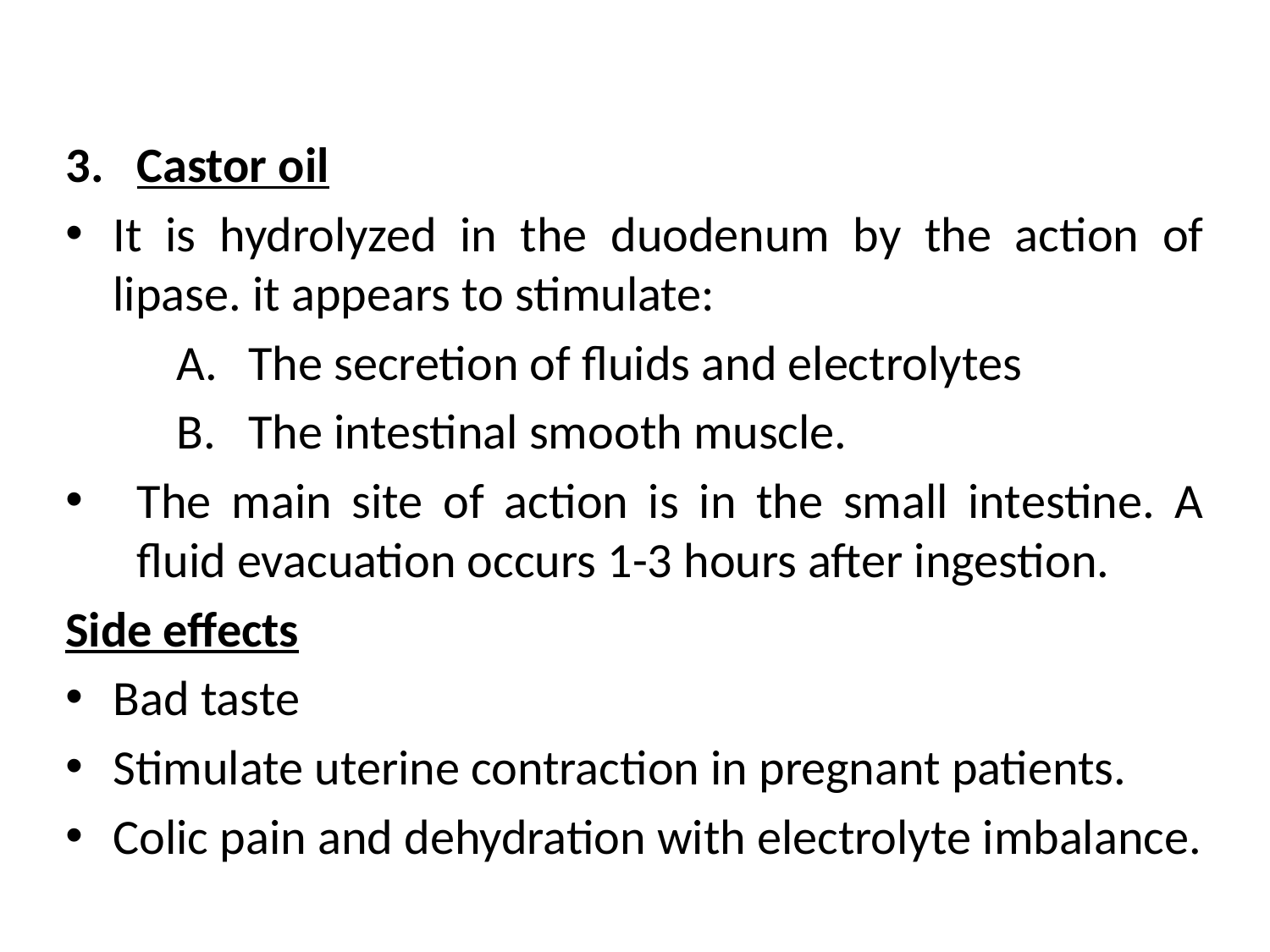

Castor oil
It is hydrolyzed in the duodenum by the action of lipase. it appears to stimulate:
The secretion of fluids and electrolytes
The intestinal smooth muscle.
The main site of action is in the small intestine. A fluid evacuation occurs 1-3 hours after ingestion.
Side effects
Bad taste
Stimulate uterine contraction in pregnant patients.
Colic pain and dehydration with electrolyte imbalance.